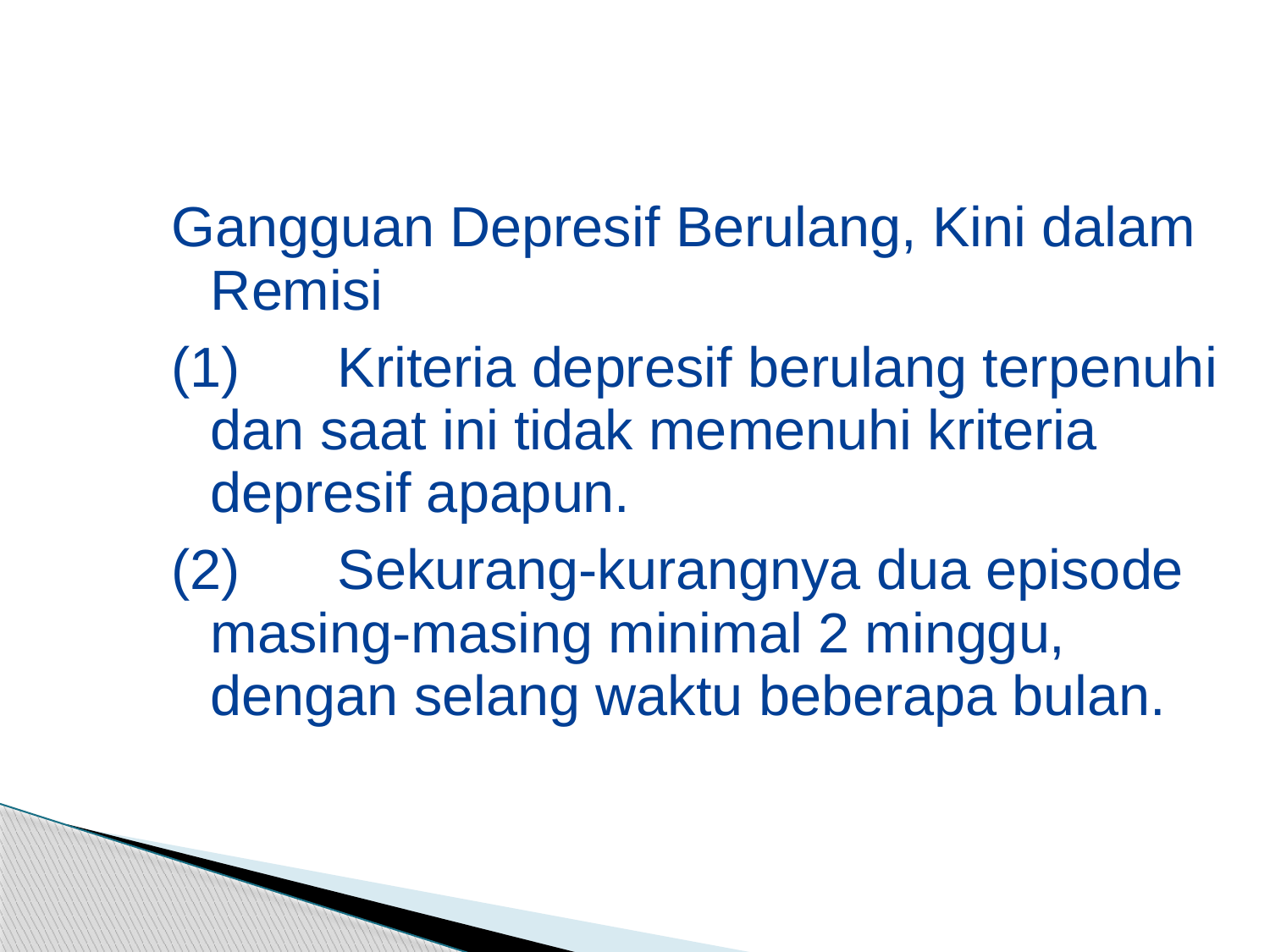

Gangguan Depresif Berulang, Kini dalam Remisi
(1)	Kriteria depresif berulang terpenuhi dan saat ini tidak memenuhi kriteria depresif apapun.
(2)	Sekurang-kurangnya dua episode masing-masing minimal 2 minggu, dengan selang waktu beberapa bulan.